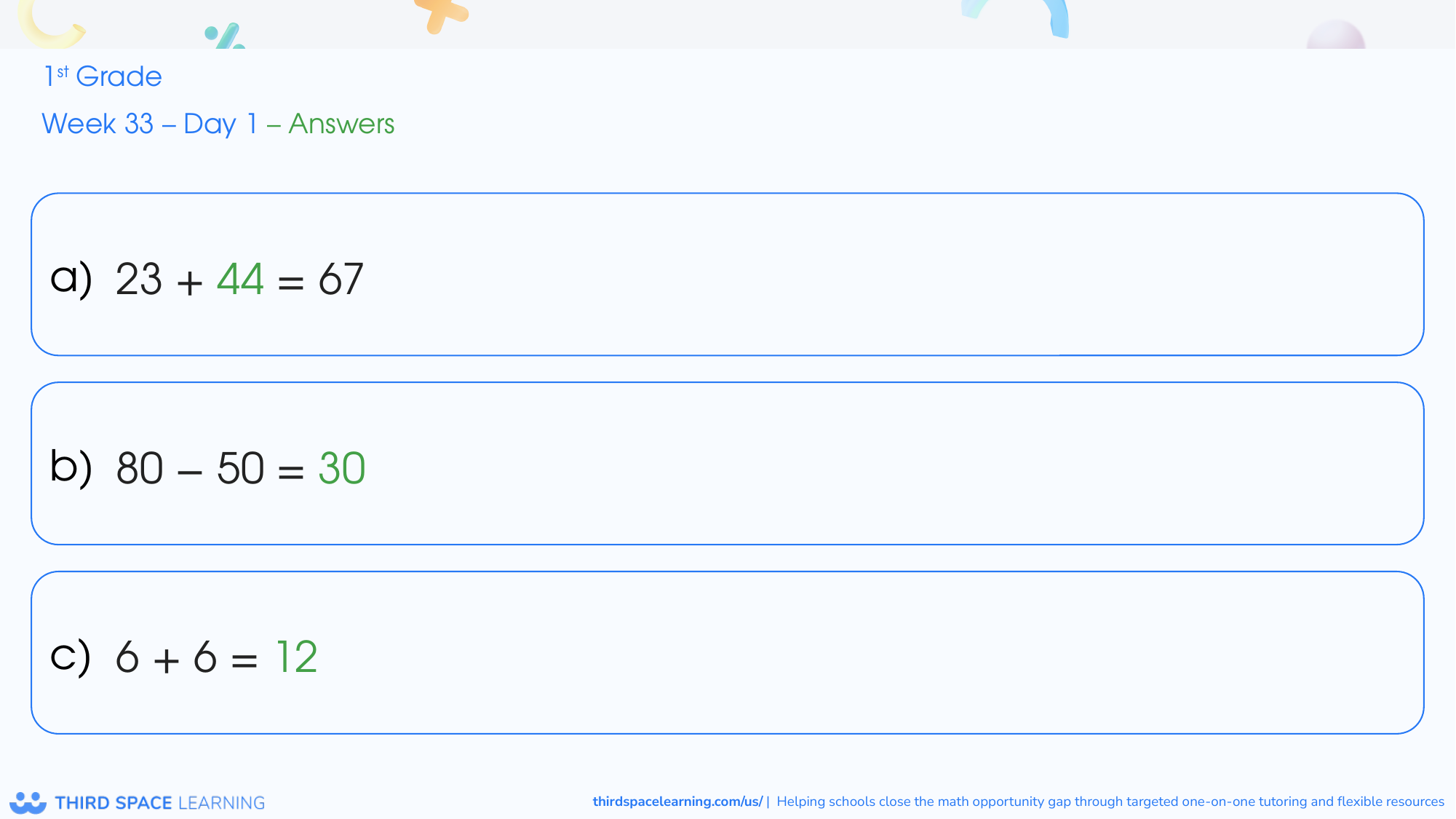

1st Grade
Week 33 – Day 1 – Answers
23 + 44 = 67
80 − 50 = 30
6 + 6 = 12